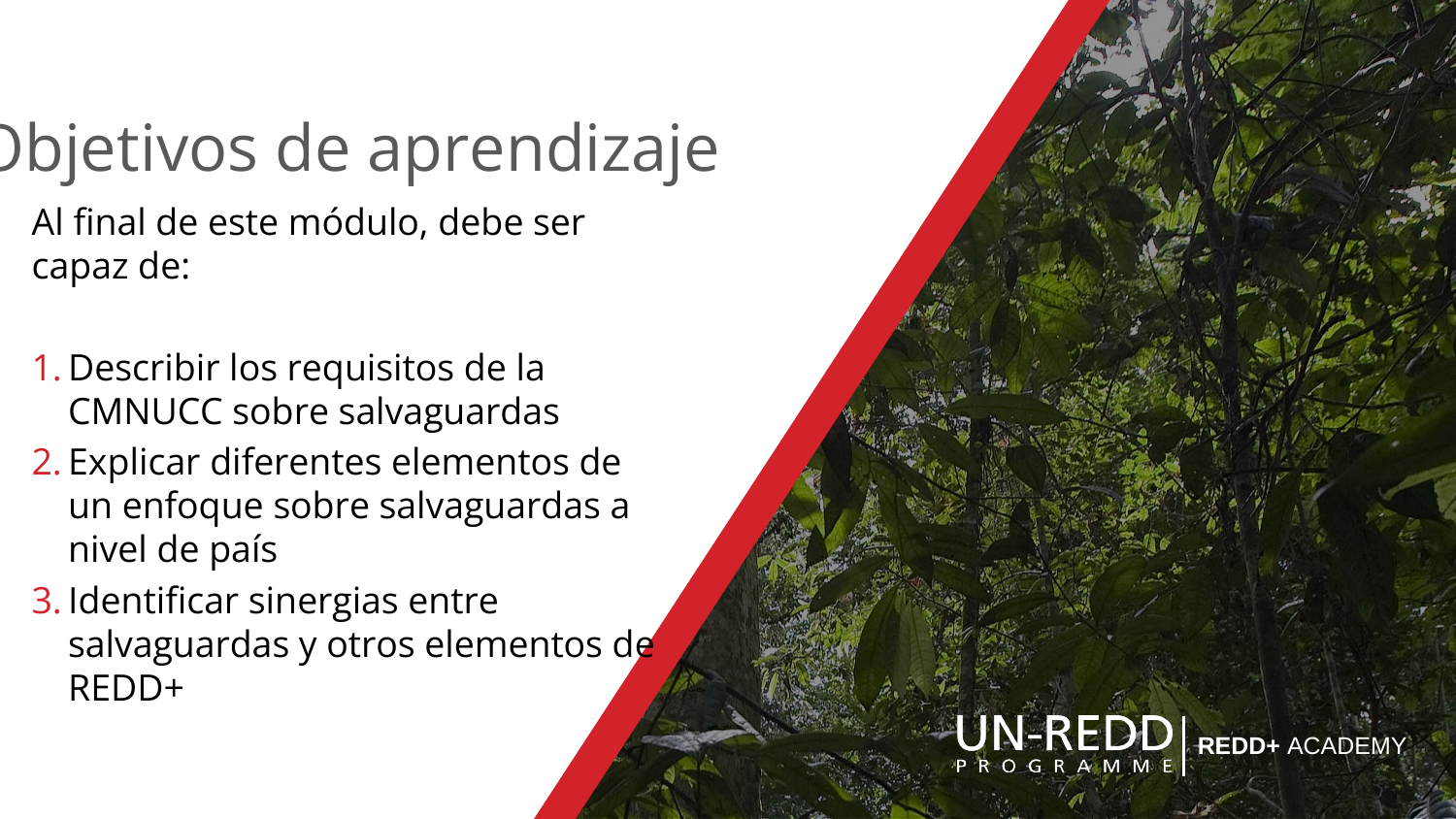

Al final de este módulo, debe ser capaz de:

Describir los requisitos de la CMNUCC sobre salvaguardas
Explicar diferentes elementos de un enfoque sobre salvaguardas a nivel de país
Identificar sinergias entre salvaguardas y otros elementos de REDD+